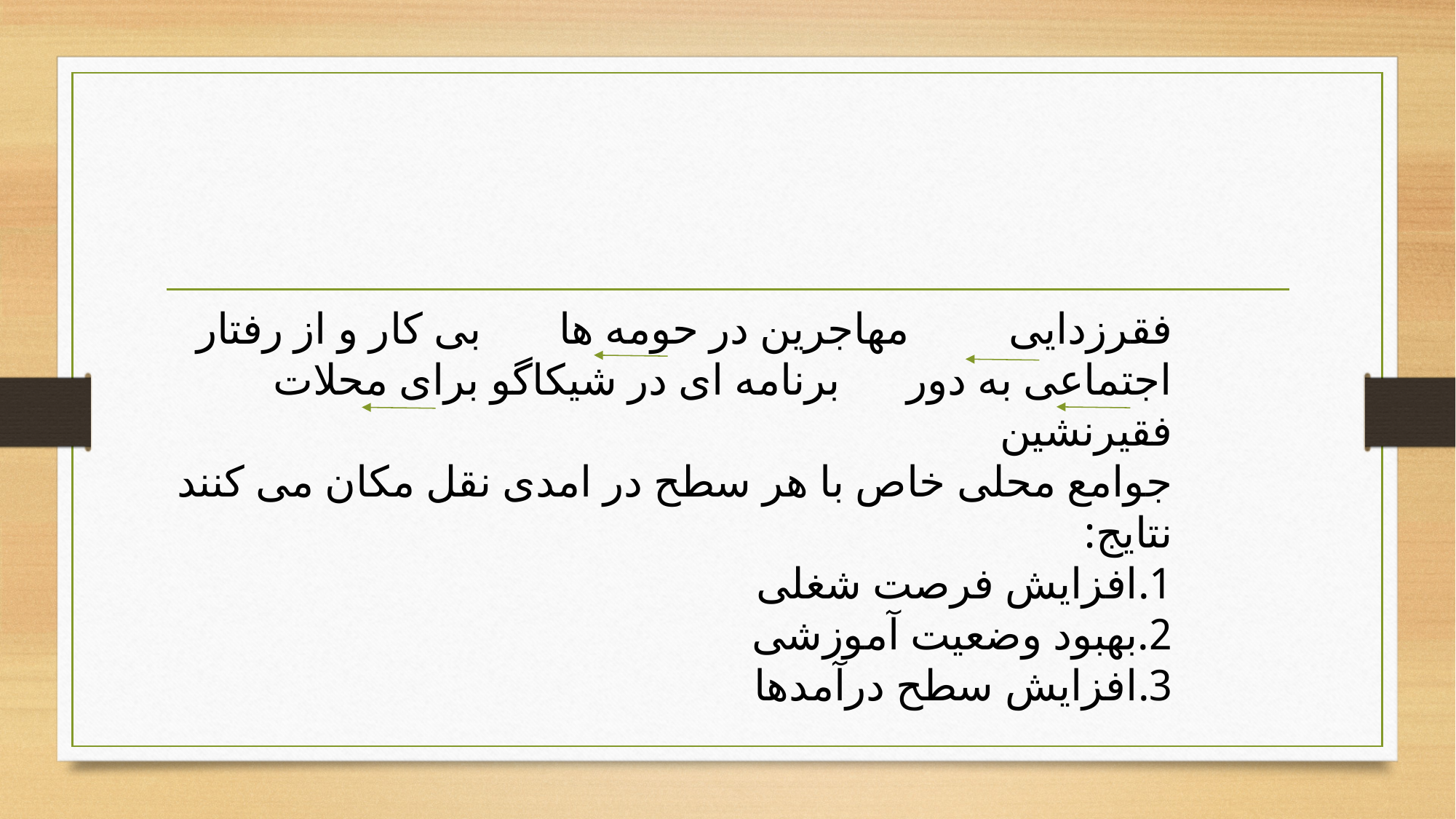

# فقرزدایی         مهاجرین در حومه ها       بی کار و از رفتار اجتماعی به دور      برنامه ای در شیکاگو برای محلات فقیرنشین جوامع محلی خاص با هر سطح در امدی نقل مکان می کنند نتایج: 1.افزایش فرصت شغلی 2.بهبود وضعیت آموزشی 3.افزایش سطح درآمدها